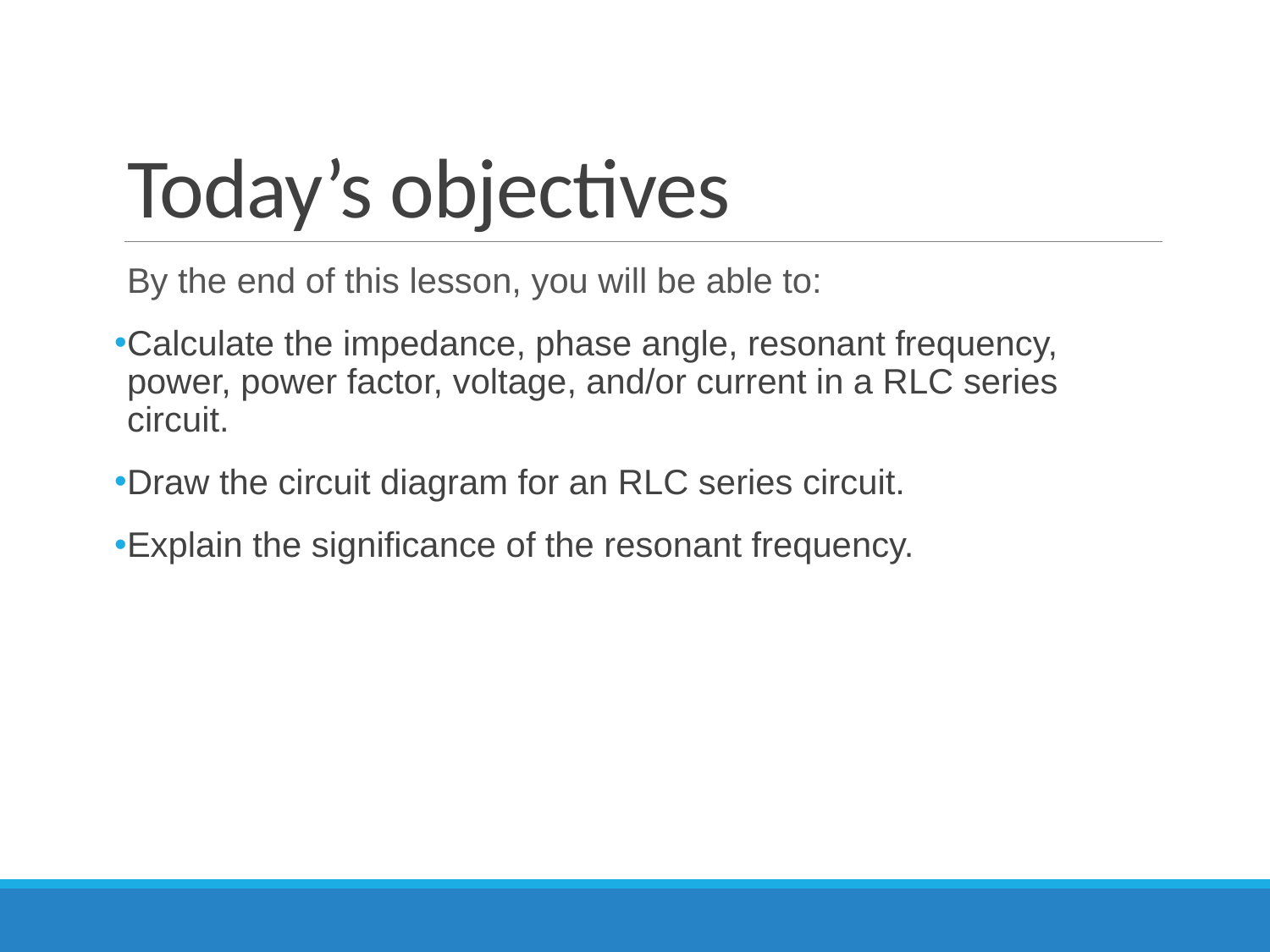

# Today’s objectives
By the end of this lesson, you will be able to:
Calculate the impedance, phase angle, resonant frequency, power, power factor, voltage, and/or current in a RLC series circuit.
Draw the circuit diagram for an RLC series circuit.
Explain the significance of the resonant frequency.